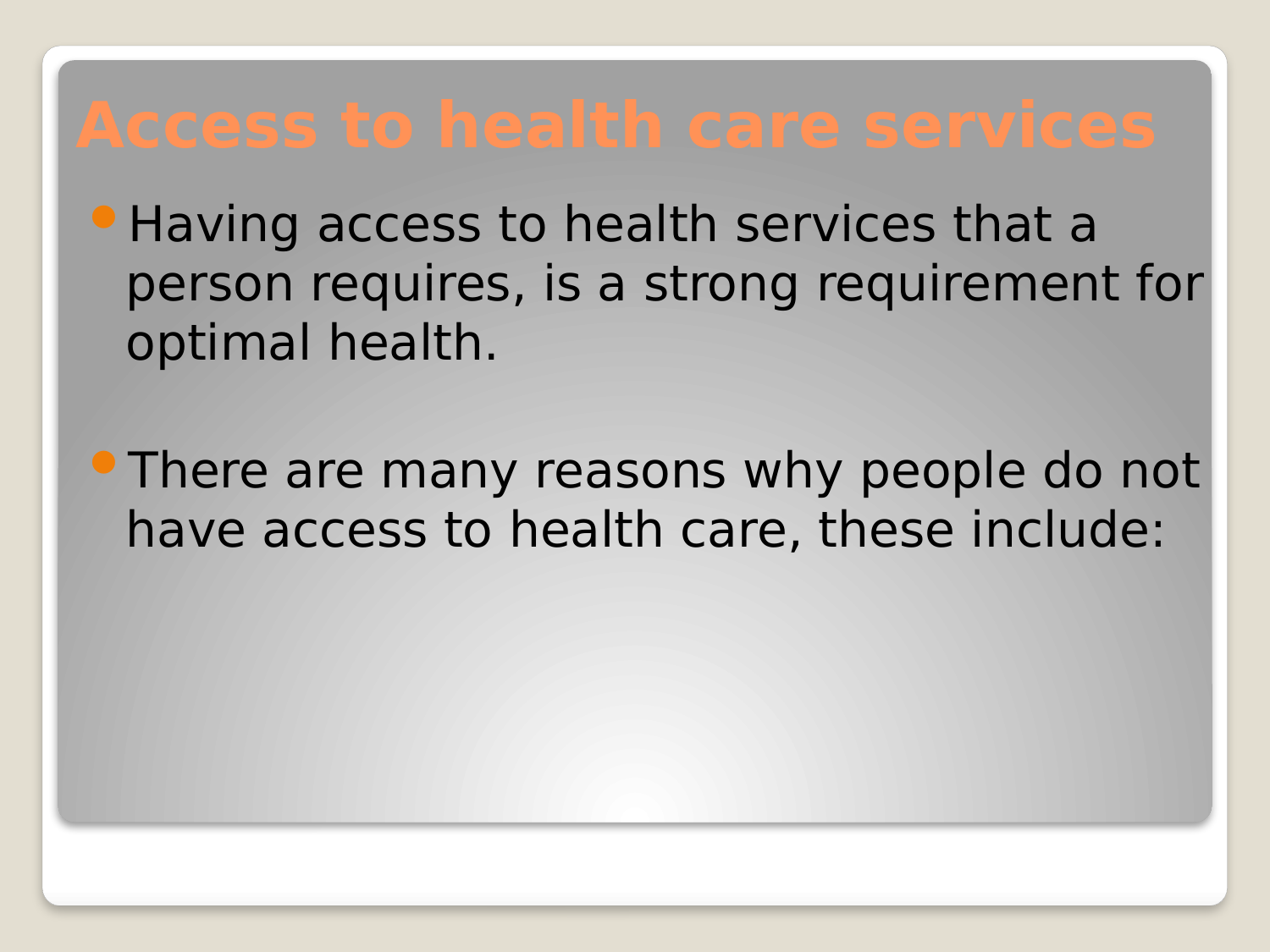

# Access to health care services
Having access to health services that a person requires, is a strong requirement for optimal health.

There are many reasons why people do not have access to health care, these include: